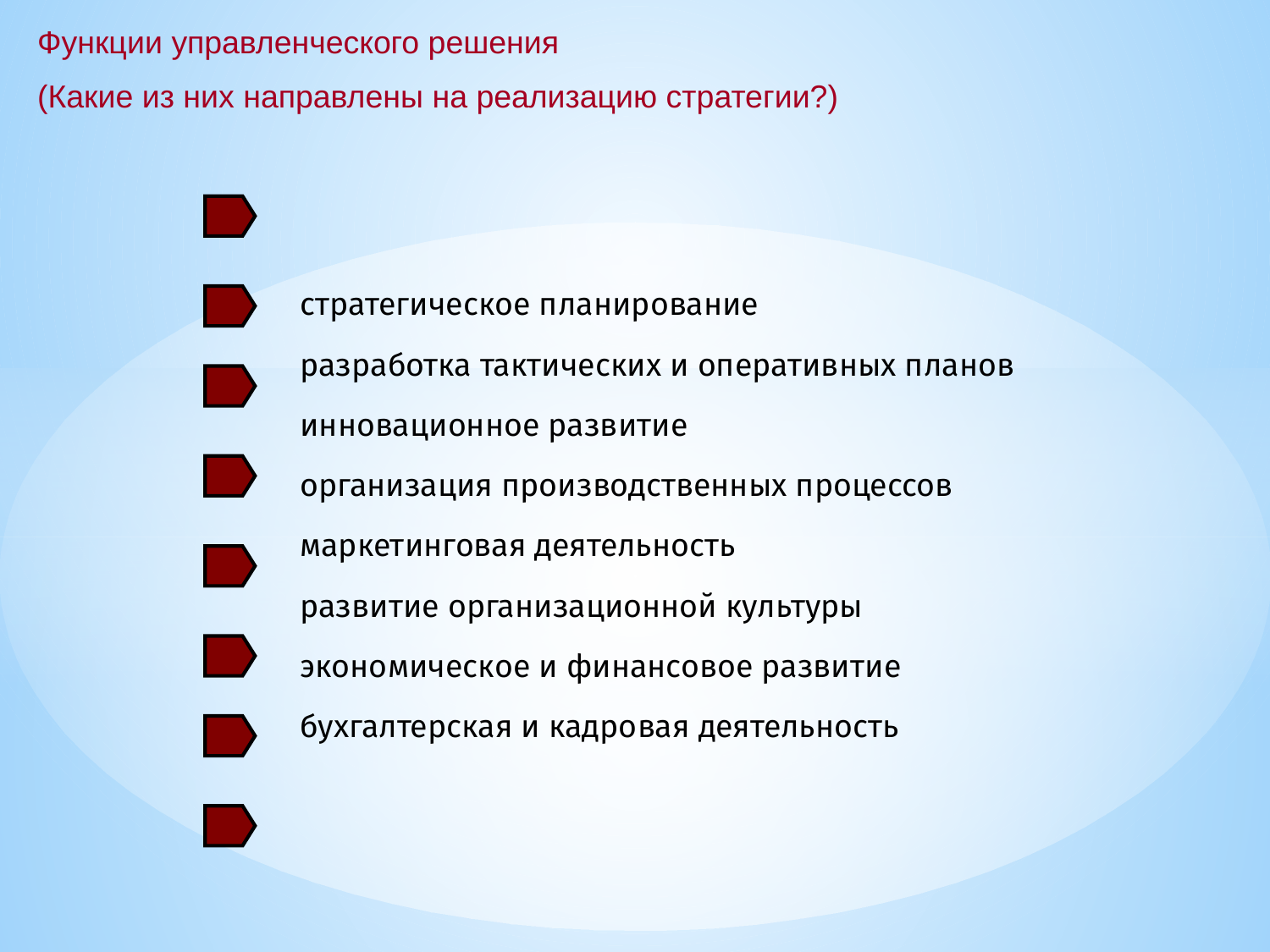

Функции управленческого решения
(Какие из них направлены на реализацию стратегии?)

стратегическое планирование
разработка тактических и оперативных планов
инновационное развитие
организация производственных процессов
маркетинговая деятельность
развитие организационной культуры
экономическое и финансовое развитие
бухгалтерская и кадровая деятельность